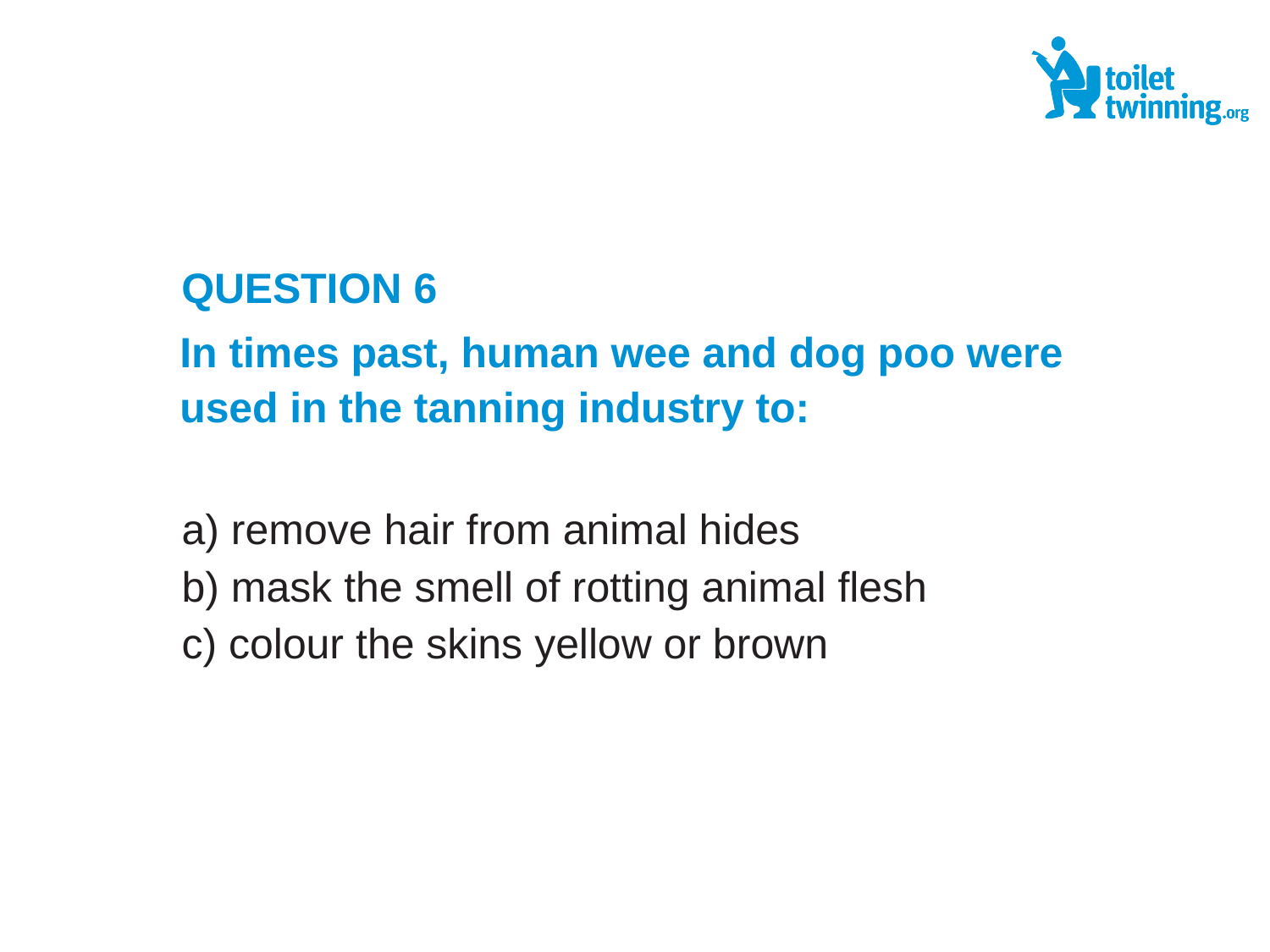

QUESTION 6
In times past, human wee and dog poo were used in the tanning industry to:

 remove hair from animal hides
 mask the smell of rotting animal flesh
 colour the skins yellow or brown